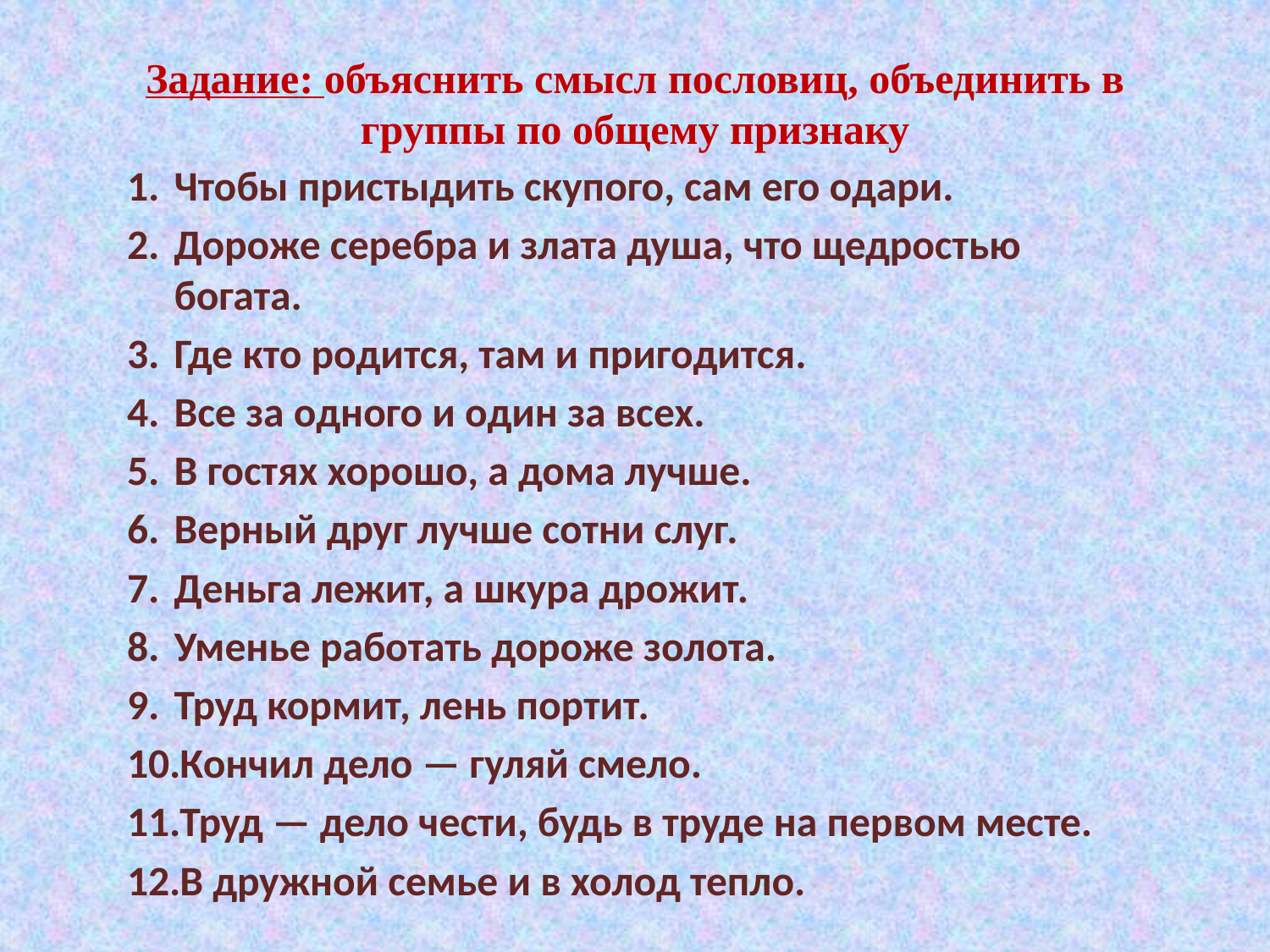

# Задание: объяснить смысл пословиц, объединить в группы по общему признаку
Чтобы пристыдить скупого, сам его одари.
Дороже серебра и злата душа, что щедростью богата.
Где кто родится, там и пригодится.
Все за одного и один за всех.
В гостях хорошо, а дома лучше.
Верный друг лучше сотни слуг.
Деньга лежит, а шкура дрожит.
Уменье работать дороже золота.
Труд кормит, лень портит.
Кончил дело — гуляй смело.
Труд — дело чести, будь в труде на первом месте.
В дружной семье и в холод тепло.